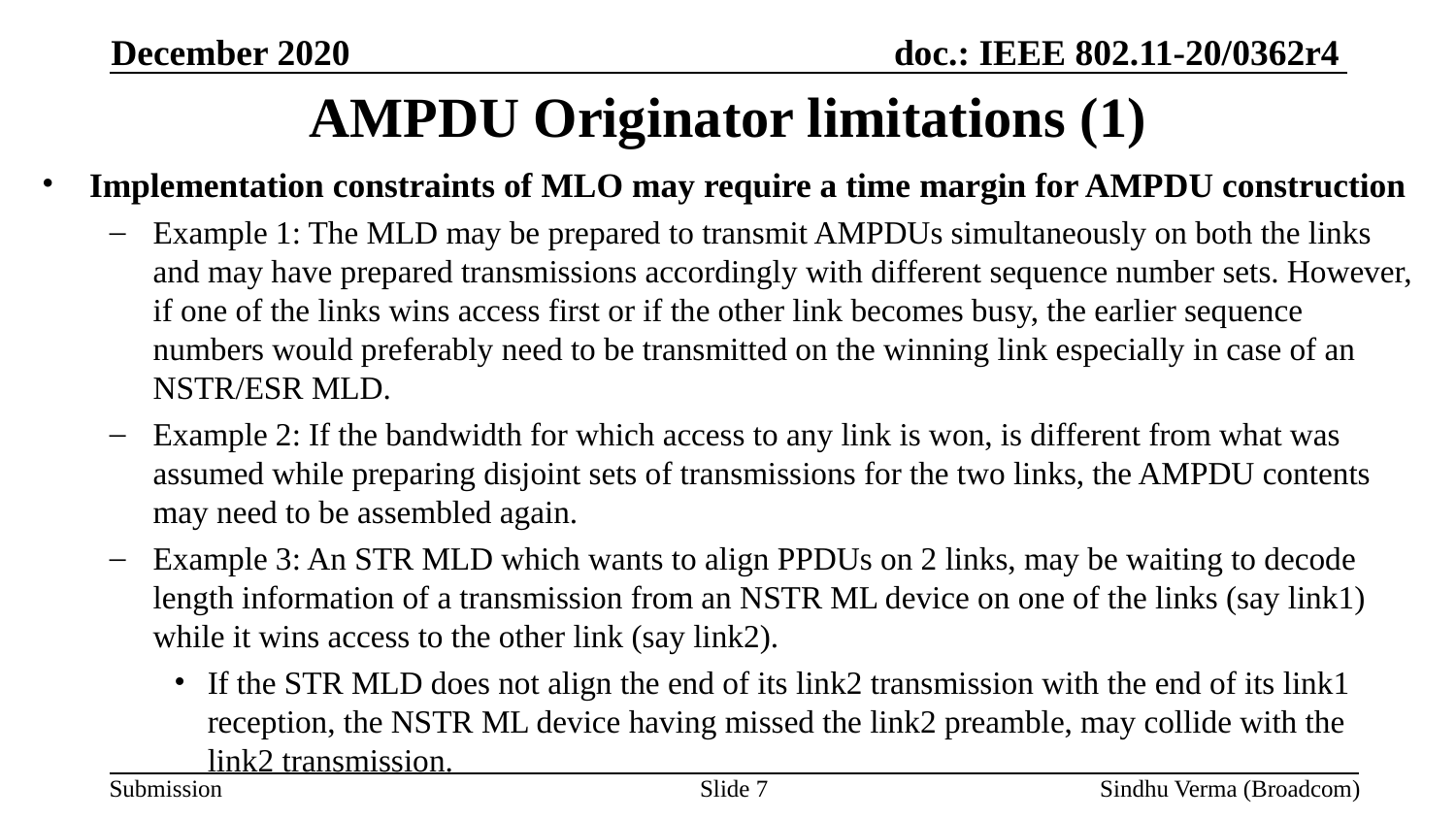

December 2020
# AMPDU Originator limitations (1)
Implementation constraints of MLO may require a time margin for AMPDU construction
Example 1: The MLD may be prepared to transmit AMPDUs simultaneously on both the links and may have prepared transmissions accordingly with different sequence number sets. However, if one of the links wins access first or if the other link becomes busy, the earlier sequence numbers would preferably need to be transmitted on the winning link especially in case of an NSTR/ESR MLD.
Example 2: If the bandwidth for which access to any link is won, is different from what was assumed while preparing disjoint sets of transmissions for the two links, the AMPDU contents may need to be assembled again.
Example 3: An STR MLD which wants to align PPDUs on 2 links, may be waiting to decode length information of a transmission from an NSTR ML device on one of the links (say link1) while it wins access to the other link (say link2).
If the STR MLD does not align the end of its link2 transmission with the end of its link1 reception, the NSTR ML device having missed the link2 preamble, may collide with the link2 transmission.

Slide 7
Sindhu Verma (Broadcom)